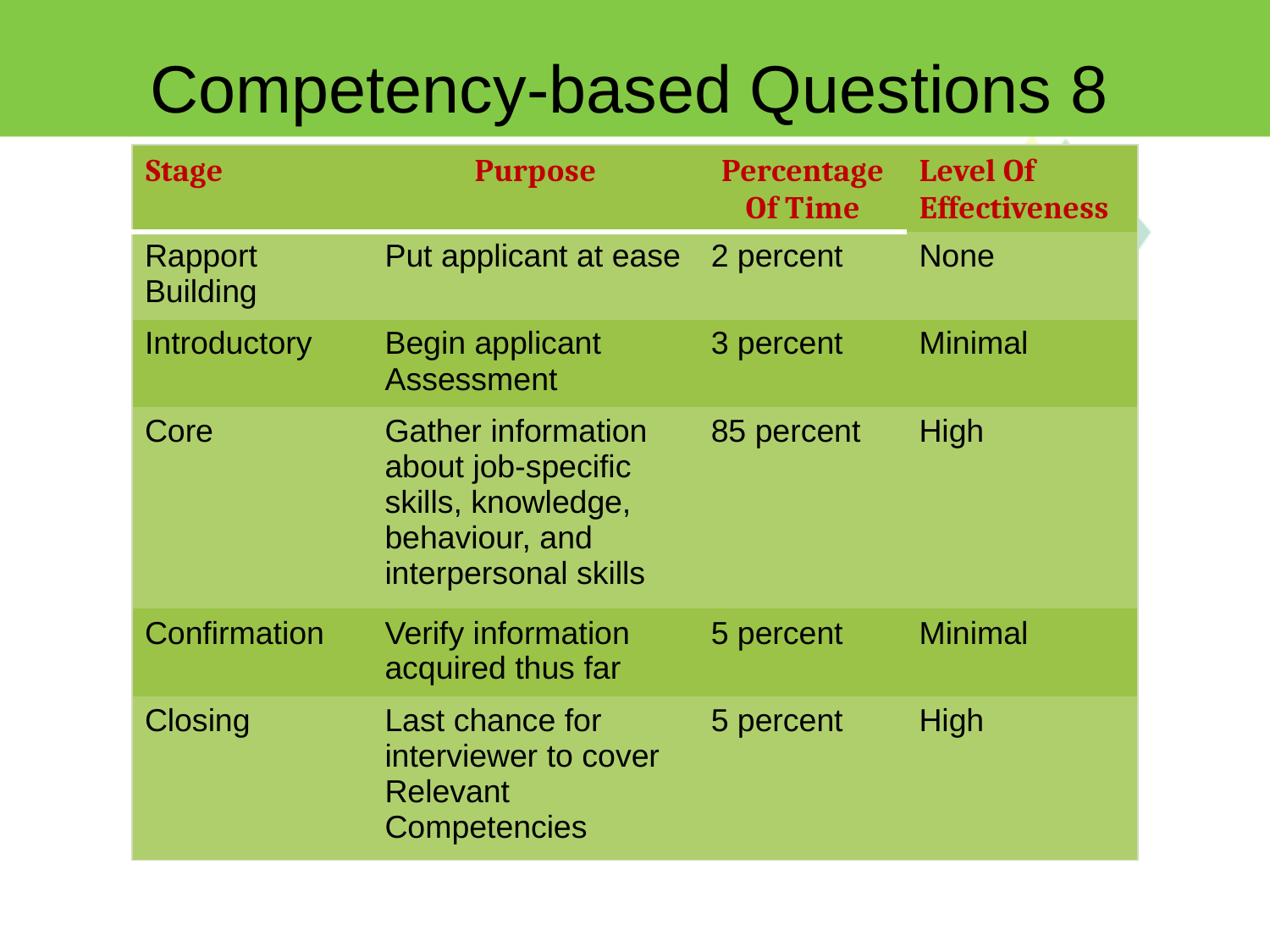

Competency-based Questions 8
| Stage | Purpose | Percentage Of Time | Level Of Effectiveness |
| --- | --- | --- | --- |
| Rapport Building | Put applicant at ease | 2 percent | None |
| Introductory | Begin applicant Assessment | 3 percent | Minimal |
| Core | Gather information about job-specific skills, knowledge, behaviour, and interpersonal skills | 85 percent | High |
| Confirmation | Verify information acquired thus far | 5 percent | Minimal |
| Closing | Last chance for interviewer to cover Relevant Competencies | 5 percent | High |